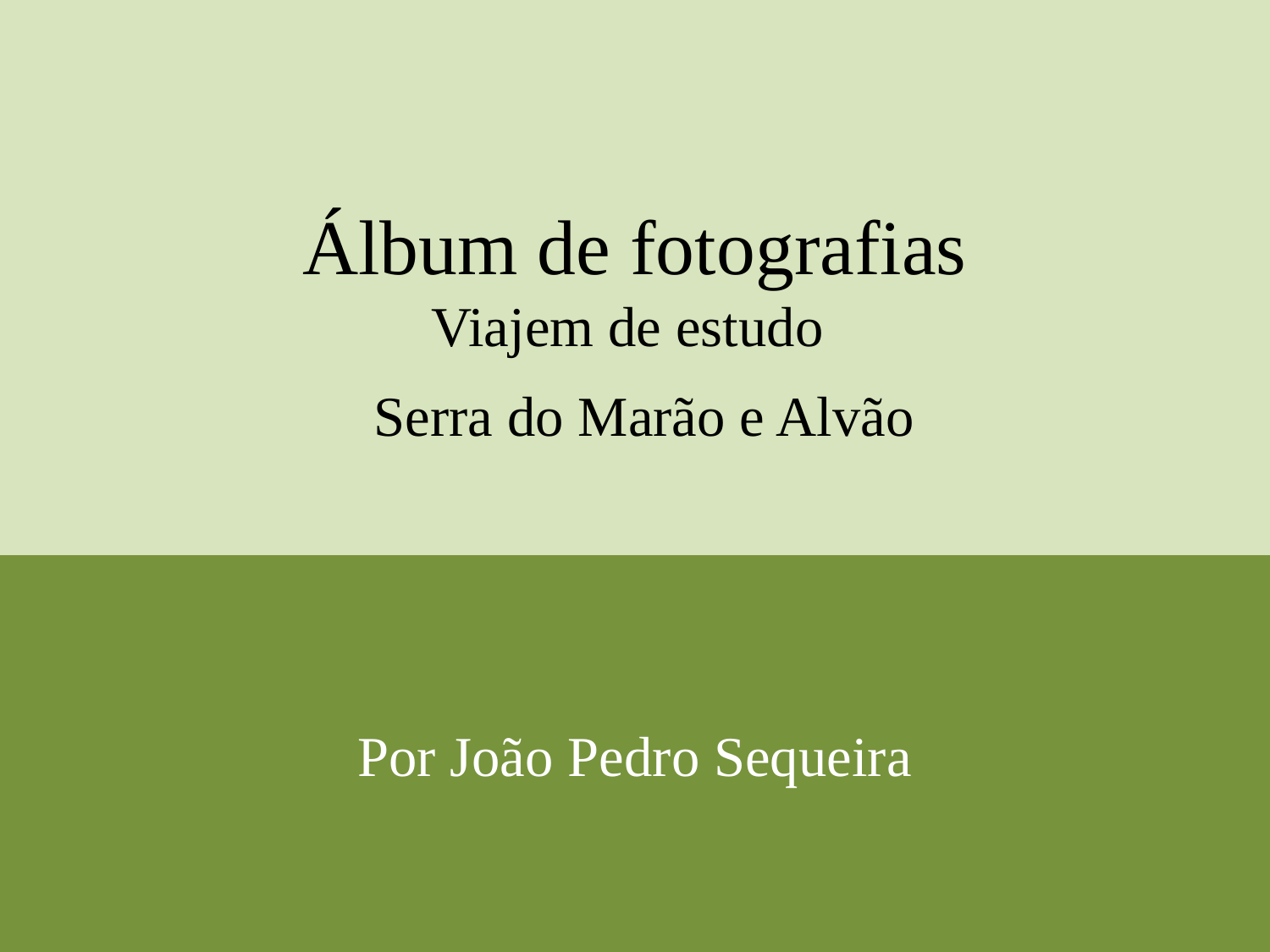

# Álbum de fotografias Viajem de estudo Serra do Marão e Alvão

Por João Pedro Sequeira